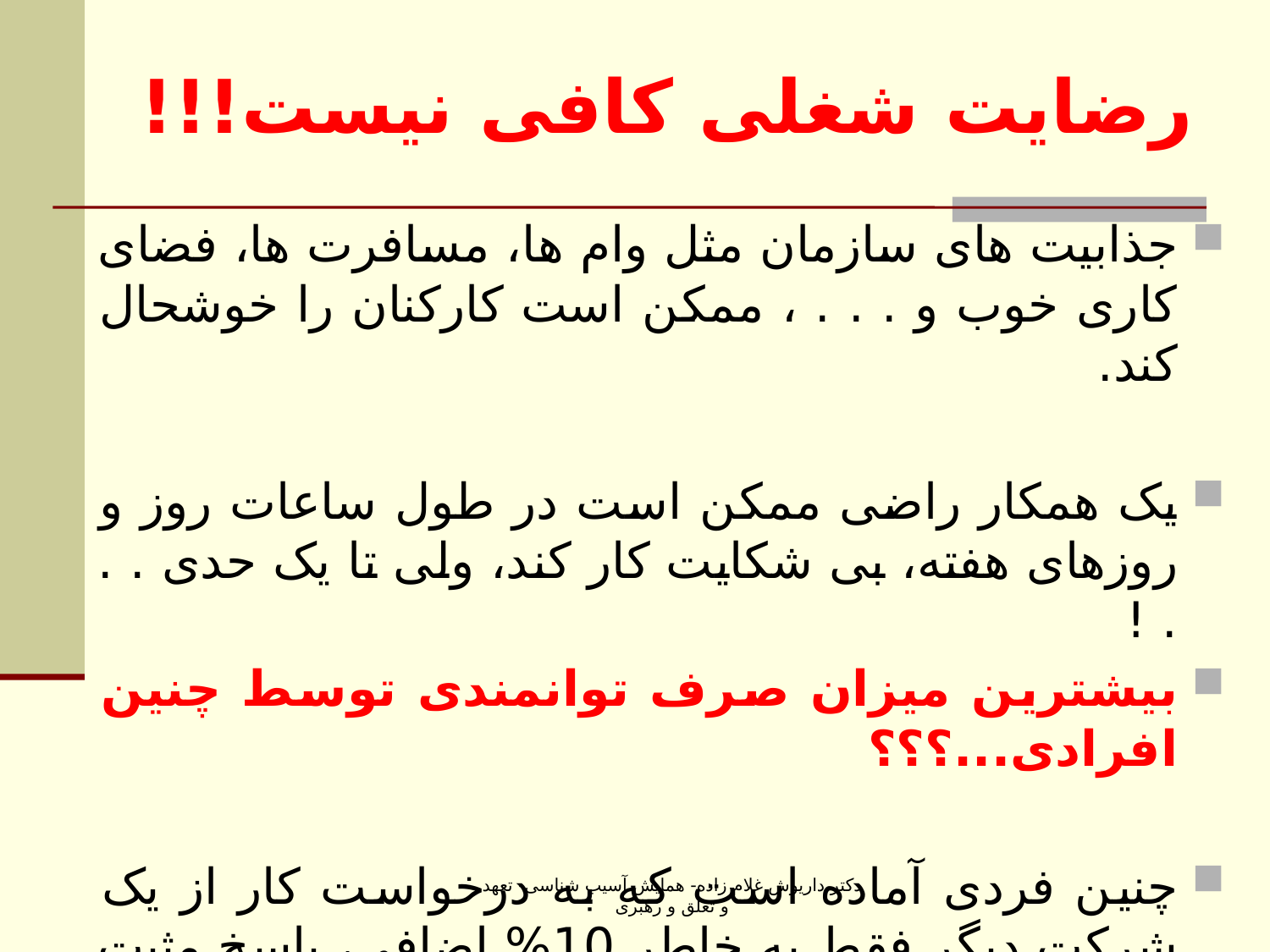

# رضایت شغلی کافی نیست!!!
جذابیت های سازمان مثل وام ها، مسافرت ها، فضای کاری خوب و . . . ، ممکن است کارکنان را خوشحال کند.

یک همکار راضی ممکن است در طول ساعات روز و روزهای هفته، بی شکایت کار کند، ولی تا یک حدی . . . !
بیشترین میزان صرف توانمندی توسط چنین افرادی...؟؟؟

چنین فردی آماده است که به درخواست کار از یک شرکت دیگر فقط به خاطر 10% اضافی، پاسخ مثبت بدهد.

دکتر داریوش غلام زاده- همایش آسیب شناسی- تعهد و تعلق و رهبری